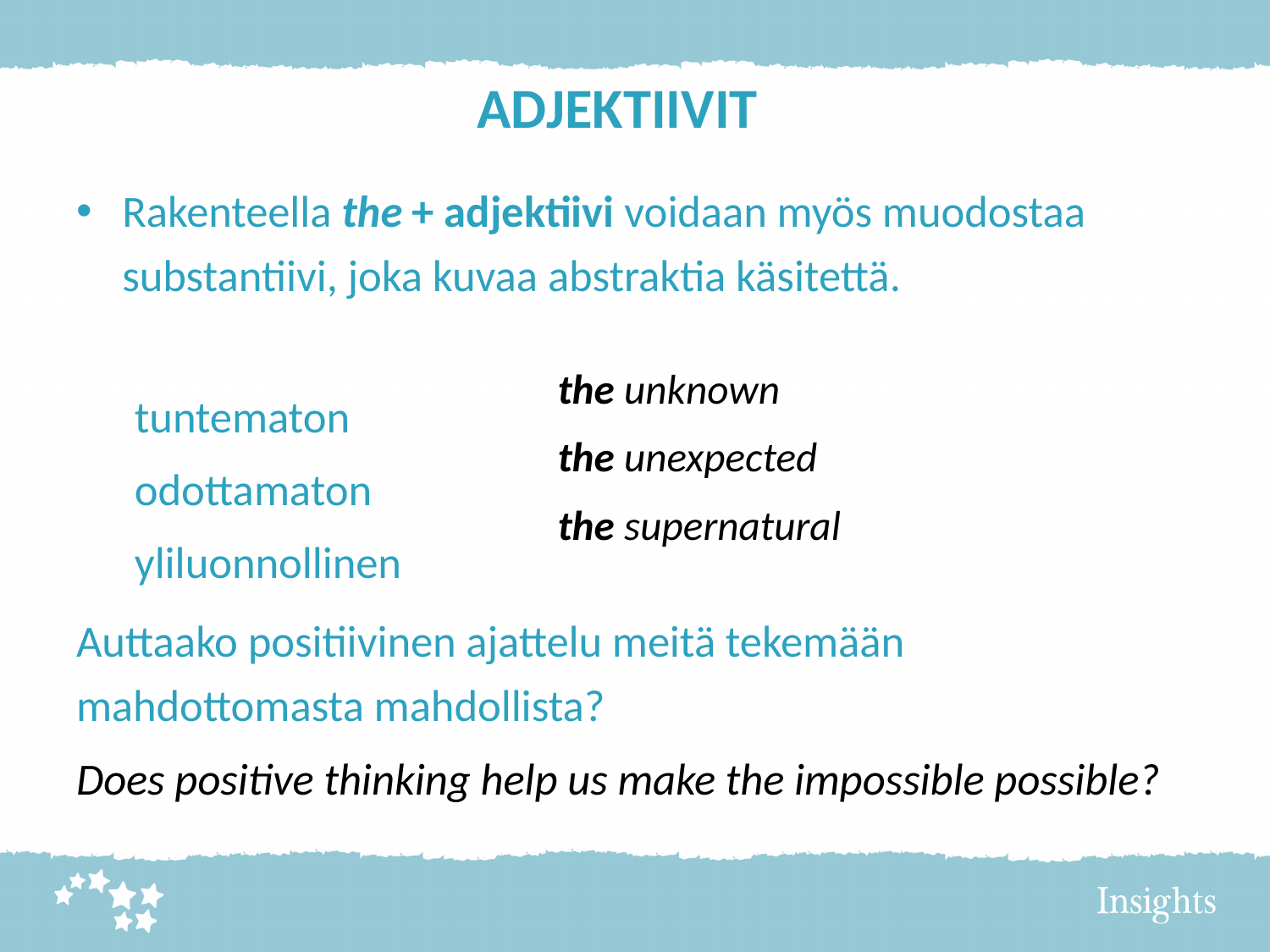

# ADJEKTIIVIT
Rakenteella the + adjektiivi voidaan myös muodostaa substantiivi, joka kuvaa abstraktia käsitettä.

	tuntematon
	odottamaton
	yliluonnollinen
Auttaako positiivinen ajattelu meitä tekemään mahdottomasta mahdollista?
Does positive thinking help us make the impossible possible?

the unknown
the unexpected
the supernatural